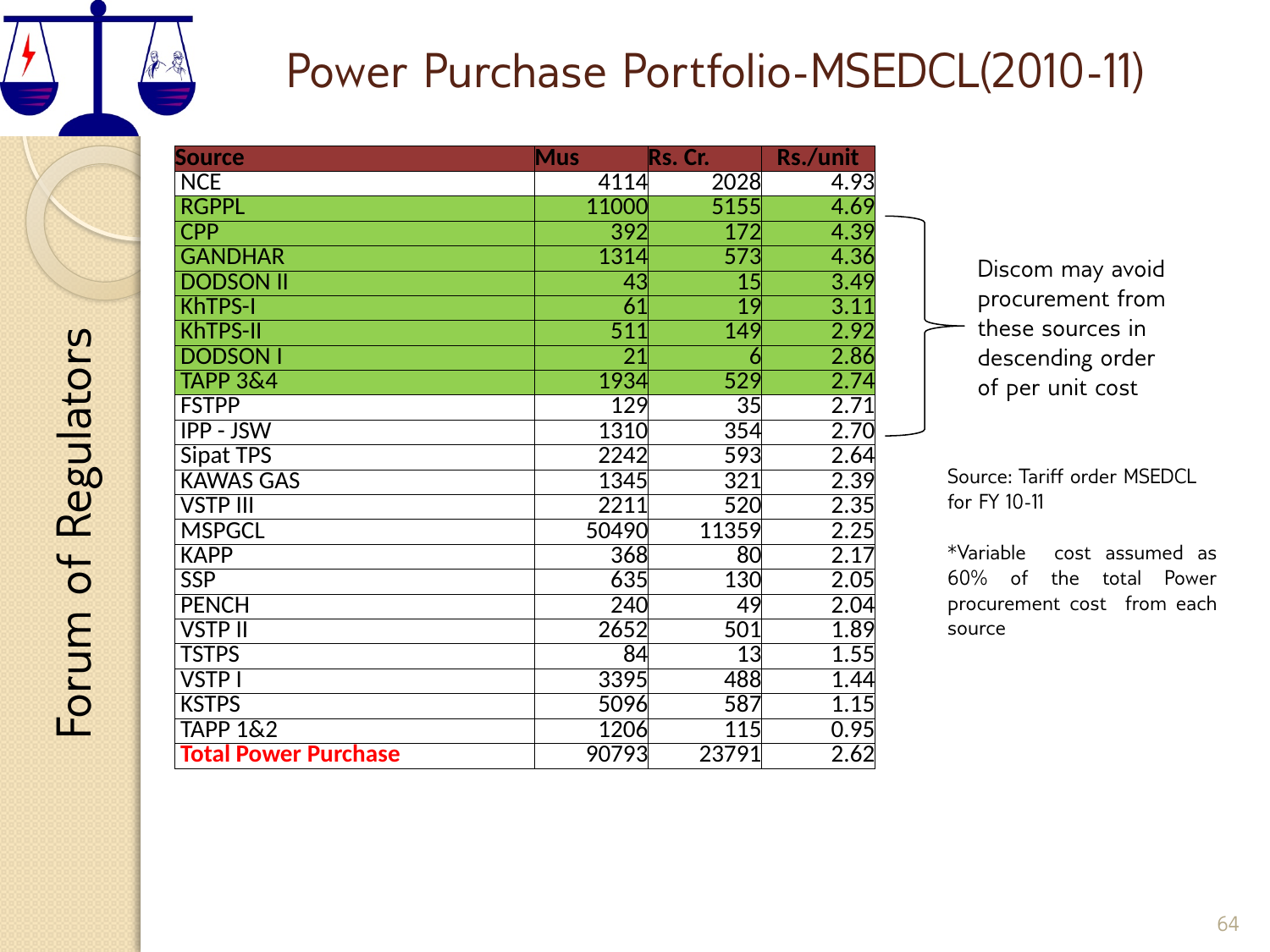

# Power Purchase Portfolio-MSEDCL(2010-11)
| Source | Mus | Rs. Cr. | Rs./unit |
| --- | --- | --- | --- |
| NCE | 4114 | 2028 | 4.93 |
| RGPPL | 11000 | 5155 | 4.69 |
| CPP | 392 | 172 | 4.39 |
| GANDHAR | 1314 | 573 | 4.36 |
| DODSON II | 43 | 15 | 3.49 |
| KhTPS-I | 61 | 19 | 3.11 |
| KhTPS-II | 511 | 149 | 2.92 |
| DODSON I | 21 | 6 | 2.86 |
| TAPP 3&4 | 1934 | 529 | 2.74 |
| FSTPP | 129 | 35 | 2.71 |
| IPP - JSW | 1310 | 354 | 2.70 |
| Sipat TPS | 2242 | 593 | 2.64 |
| KAWAS GAS | 1345 | 321 | 2.39 |
| VSTP III | 2211 | 520 | 2.35 |
| MSPGCL | 50490 | 11359 | 2.25 |
| KAPP | 368 | 80 | 2.17 |
| SSP | 635 | 130 | 2.05 |
| PENCH | 240 | 49 | 2.04 |
| VSTP II | 2652 | 501 | 1.89 |
| TSTPS | 84 | 13 | 1.55 |
| VSTP I | 3395 | 488 | 1.44 |
| KSTPS | 5096 | 587 | 1.15 |
| TAPP 1&2 | 1206 | 115 | 0.95 |
| Total Power Purchase | 90793 | 23791 | 2.62 |

Discom may avoid procurement from these sources in descending order of per unit cost
Source: Tariff order MSEDCL for FY 10-11

*Variable  cost assumed as 60% of the total Power procurement cost  from each source
64